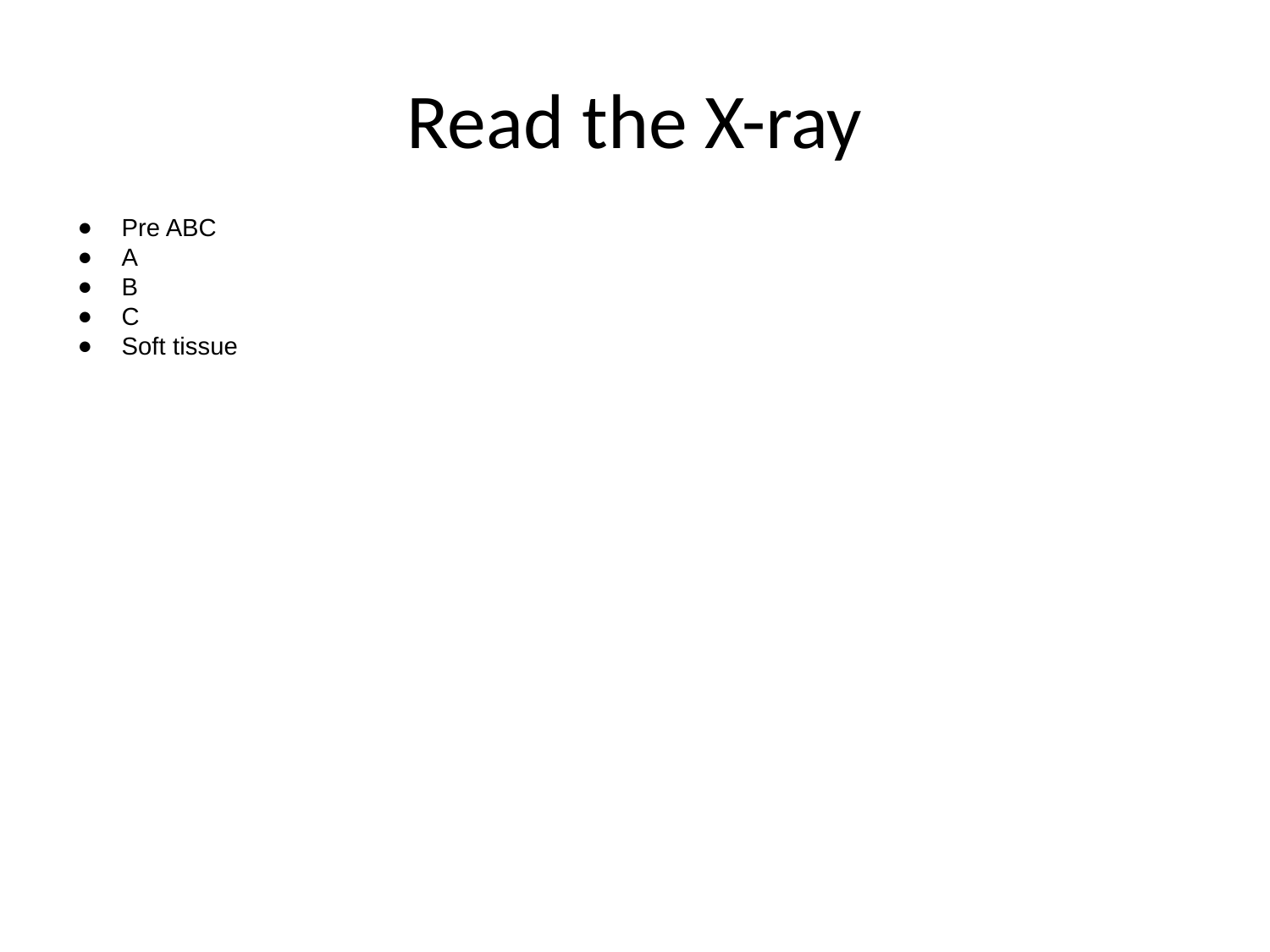

# Read the X-ray
Pre ABC
A
B
C
Soft tissue